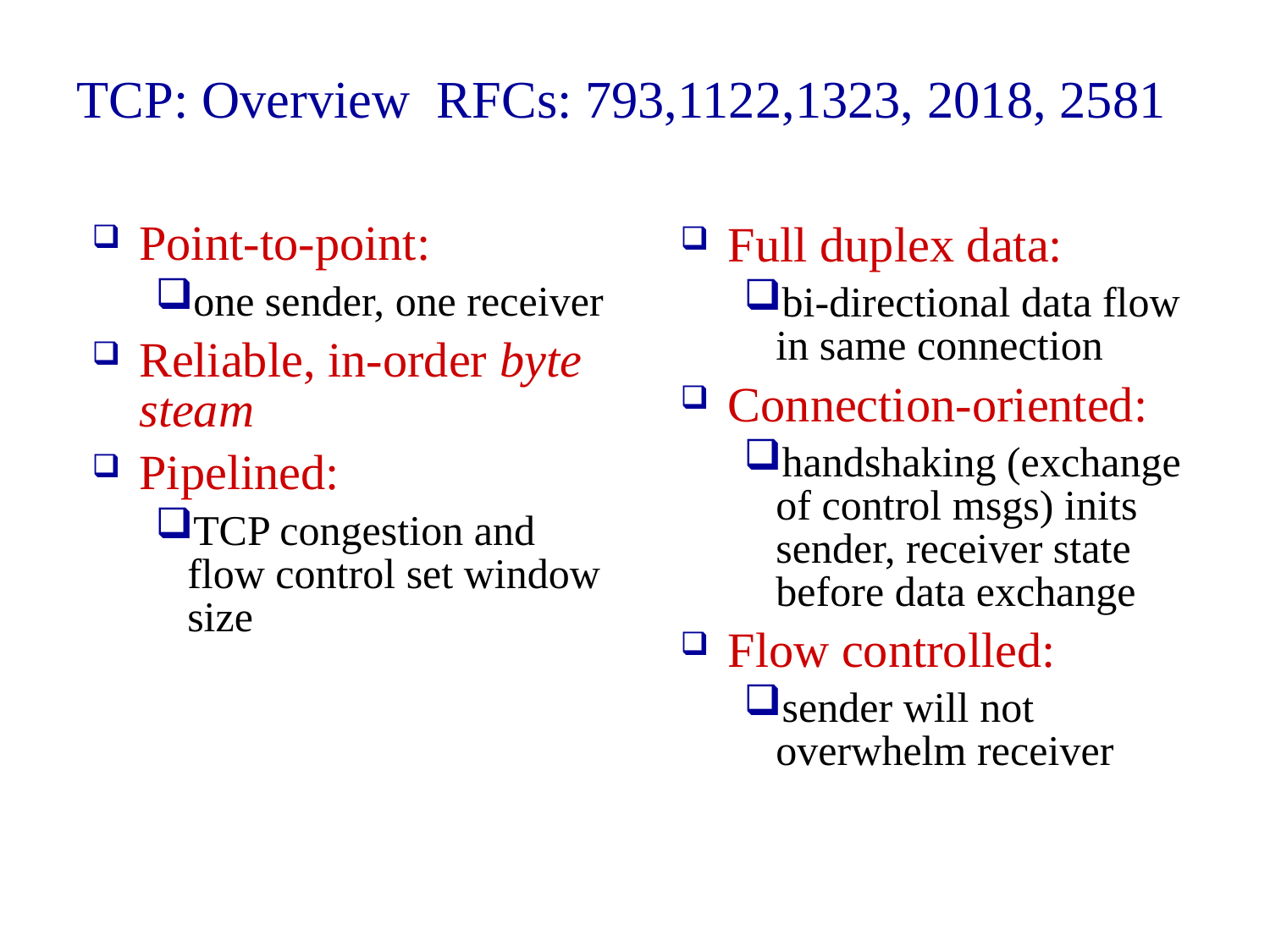

TCP: Overview  RFCs: 793,1122,1323, 2018, 2581
Point-to-point:
one sender, one receiver
Reliable, in-order byte steam
Pipelined:
TCP congestion and flow control set window size

Full duplex data:
bi-directional data flow in same connection
Connection-oriented:
handshaking (exchange of control msgs) inits sender, receiver state before data exchange
Flow controlled:
sender will not overwhelm receiver